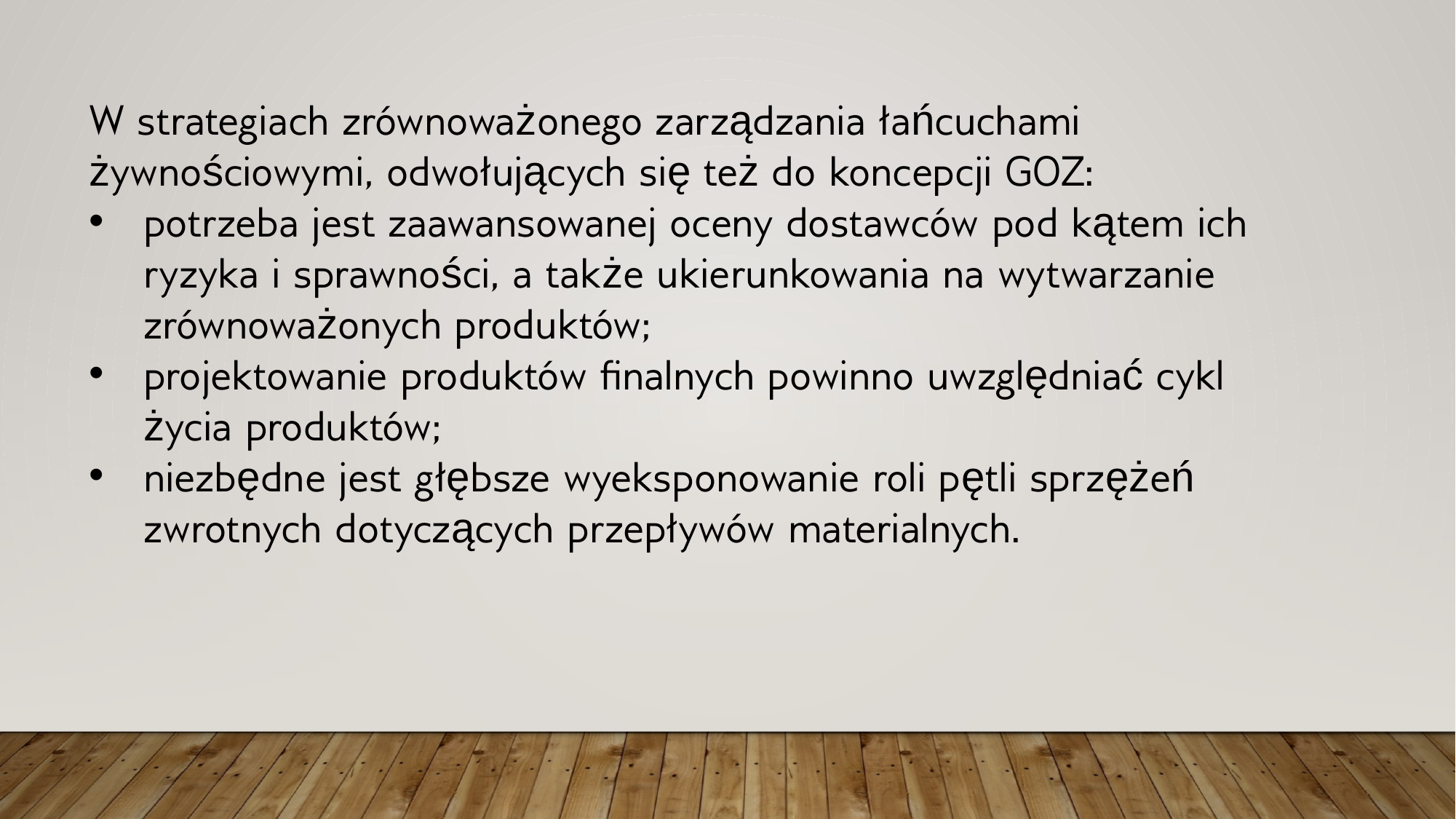

W strategiach zrównoważonego zarządzania łańcuchami żywnościowymi, odwołujących się też do koncepcji GOZ:
potrzeba jest zaawansowanej oceny dostawców pod kątem ich ryzyka i sprawności, a także ukierunkowania na wytwarzanie zrównoważonych produktów;
projektowanie produktów finalnych powinno uwzględniać cykl życia produktów;
niezbędne jest głębsze wyeksponowanie roli pętli sprzężeń zwrotnych dotyczących przepływów materialnych.